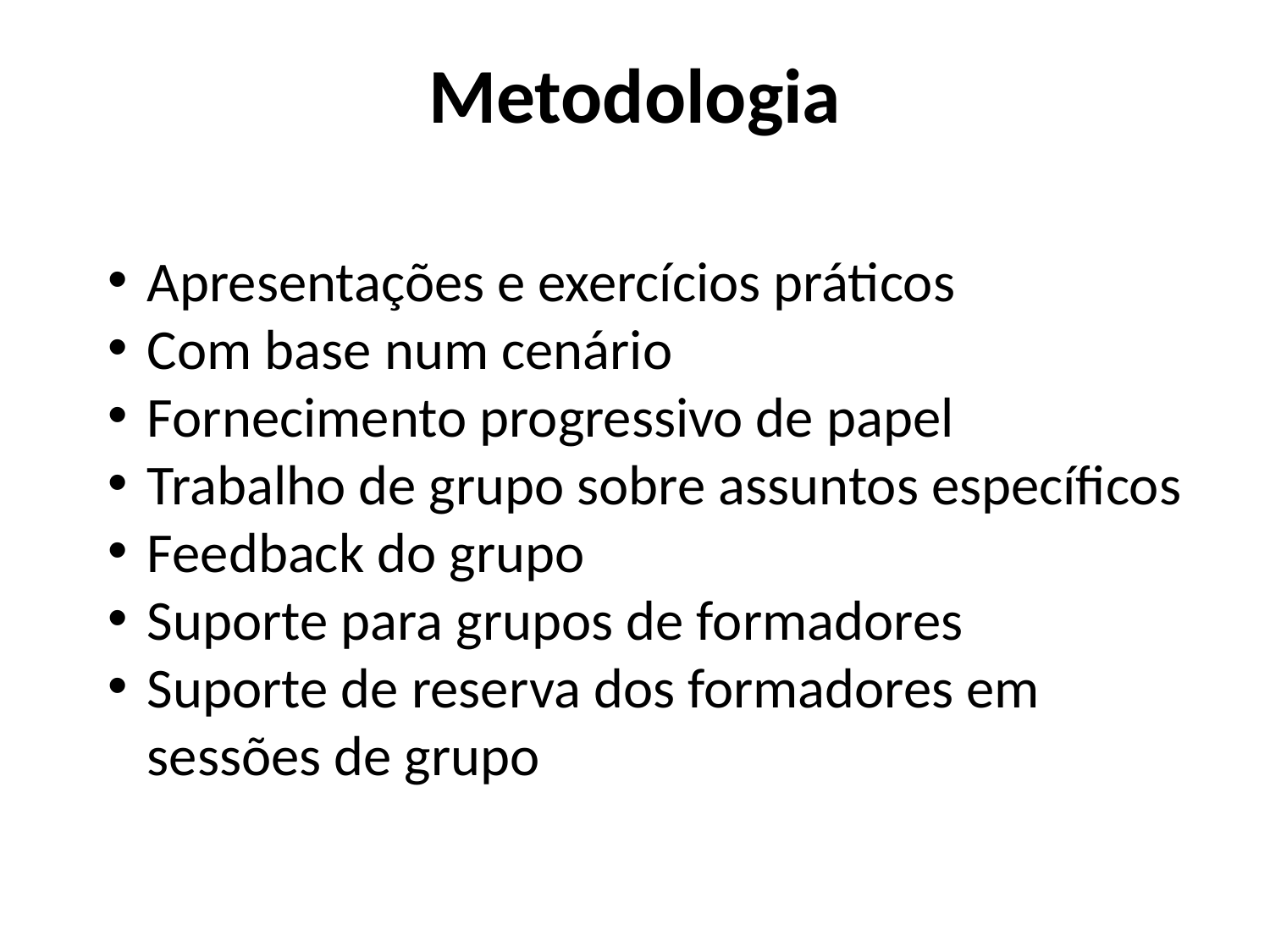

# Metodologia

Apresentações e exercícios práticos
Com base num cenário
Fornecimento progressivo de papel
Trabalho de grupo sobre assuntos específicos
Feedback do grupo
Suporte para grupos de formadores
Suporte de reserva dos formadores em sessões de grupo